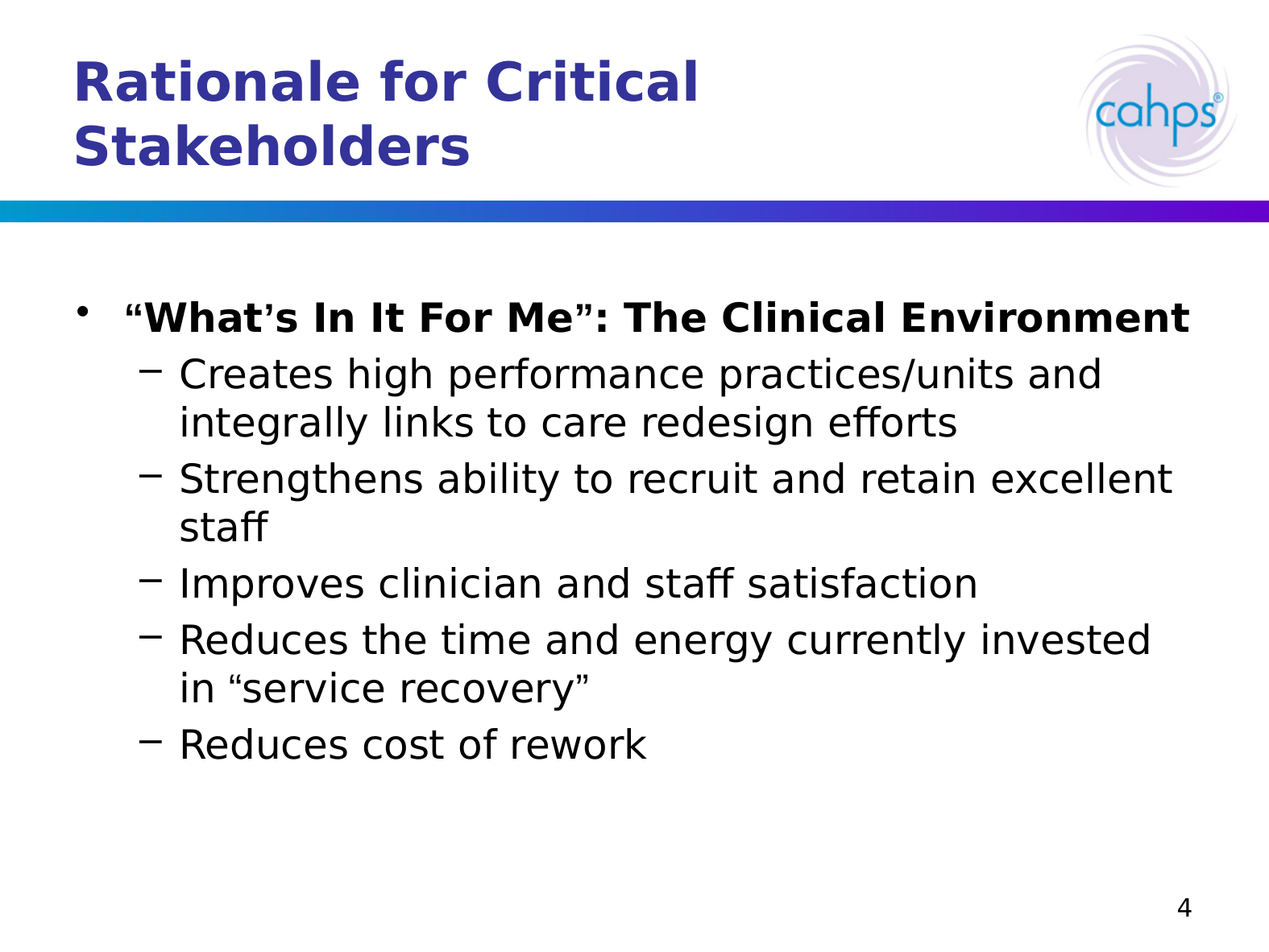

# Rationale for Critical Stakeholders
“What’s In It For Me”: The Clinical Environment
Creates high performance practices/units and integrally links to care redesign efforts
Strengthens ability to recruit and retain excellent staff
Improves clinician and staff satisfaction
Reduces the time and energy currently invested in “service recovery”
Reduces cost of rework
4